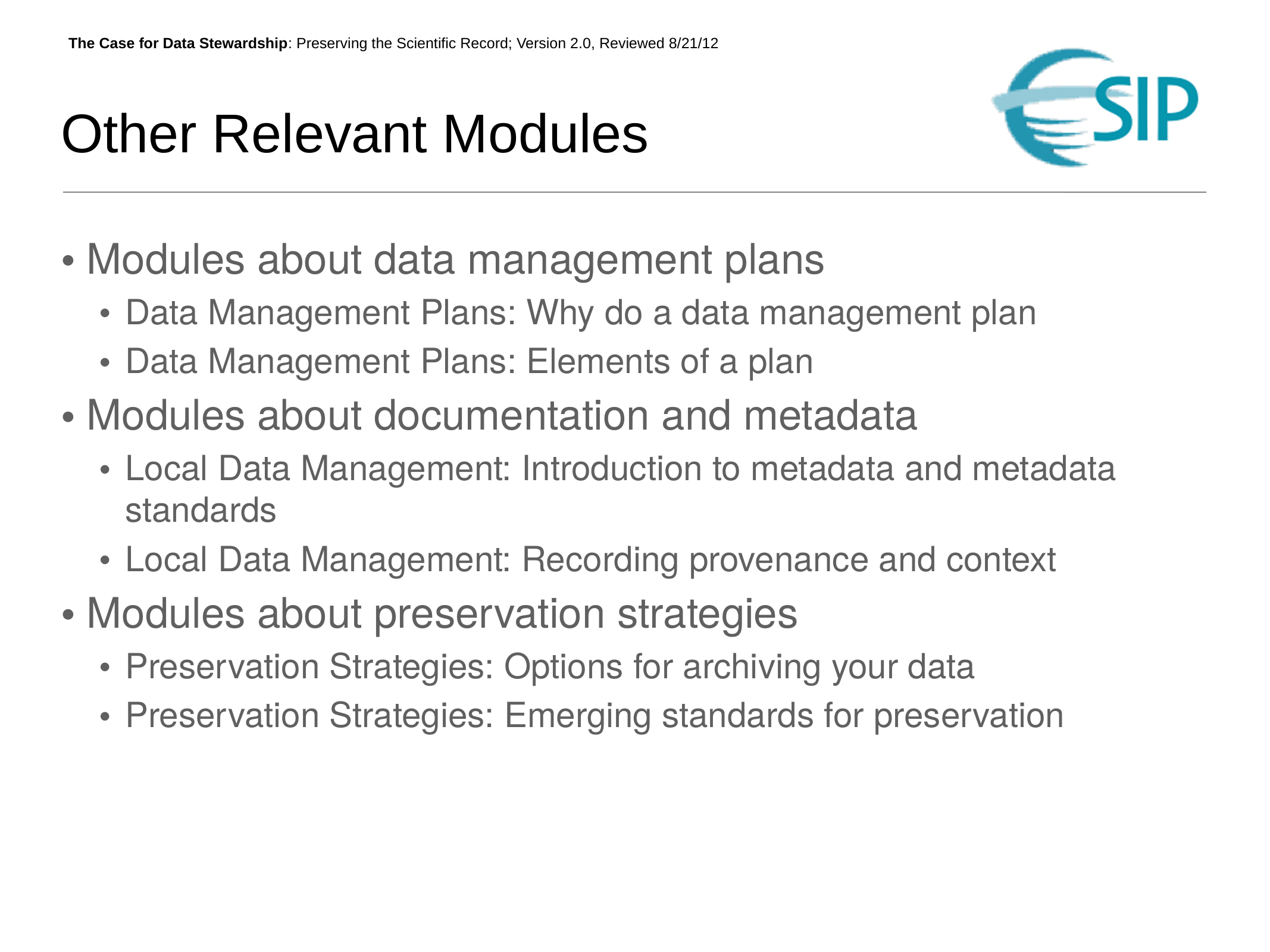

# Other Relevant Modules
Modules about data management plans
Data Management Plans: Why do a data management plan
Data Management Plans: Elements of a plan
Modules about documentation and metadata
Local Data Management: Introduction to metadata and metadata standards
Local Data Management: Recording provenance and context
Modules about preservation strategies
Preservation Strategies: Options for archiving your data
Preservation Strategies: Emerging standards for preservation